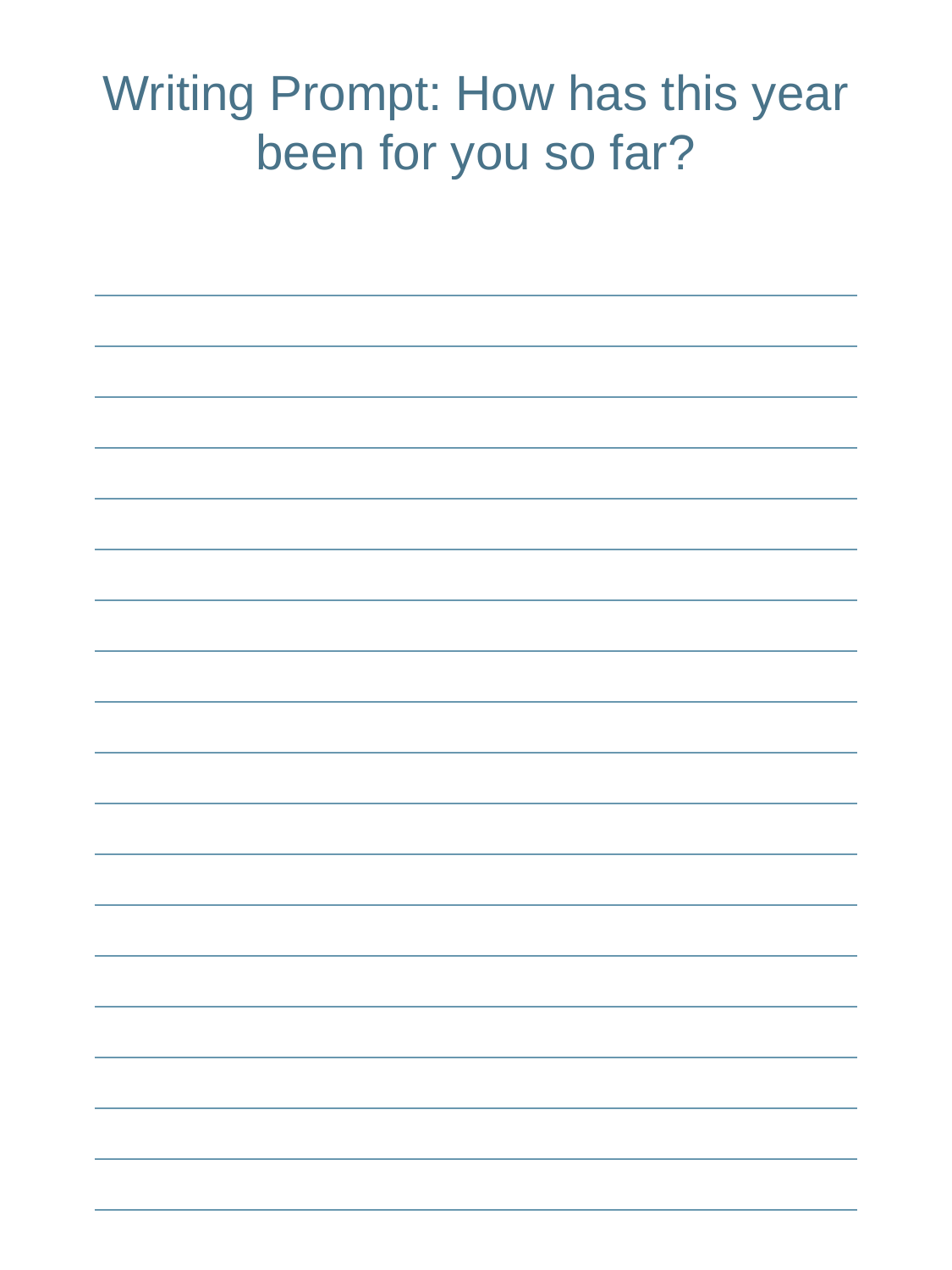

Writing Prompt: How has this year been for you so far?
|  |
| --- |
|  |
|  |
|  |
|  |
|  |
|  |
|  |
|  |
|  |
|  |
|  |
|  |
|  |
|  |
|  |
|  |
|  |